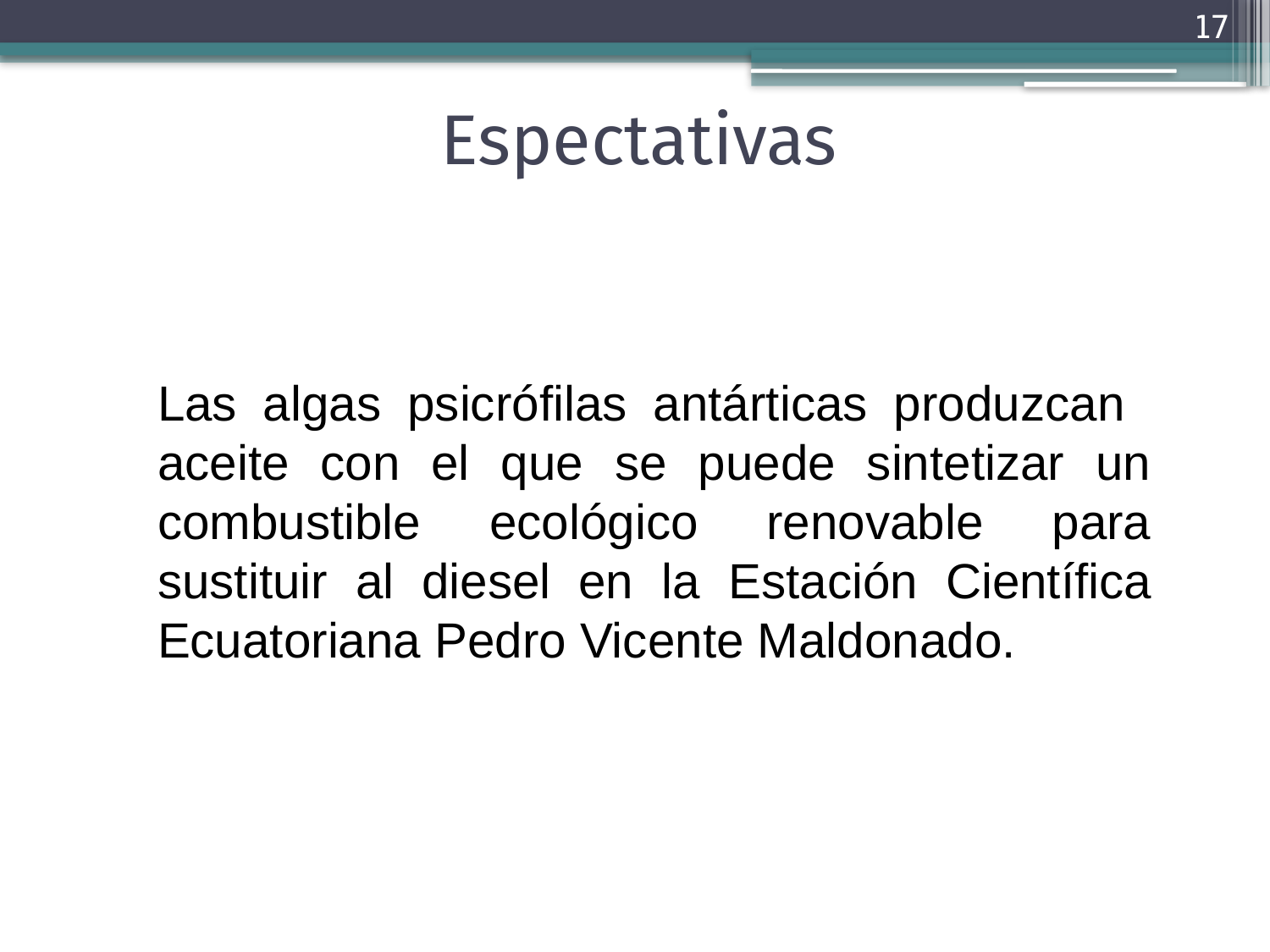

17
# Espectativas
Las algas psicrófilas antárticas produzcan  aceite con el que se puede sintetizar un combustible ecológico renovable para sustituir al diesel en la Estación Científica Ecuatoriana Pedro Vicente Maldonado.